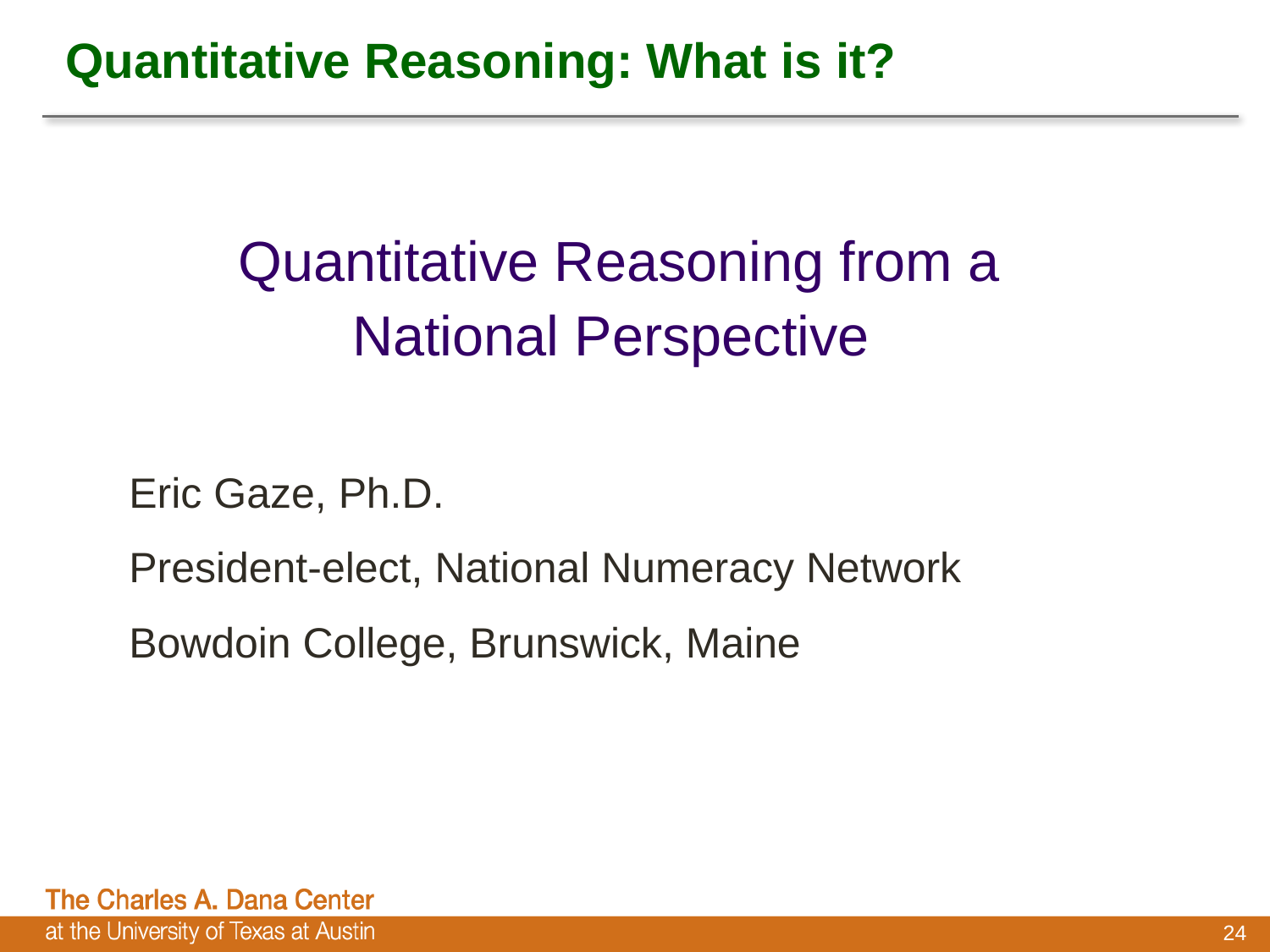

Quantitative Reasoning: What is it?
Quantitative Reasoning from a National Perspective

Eric Gaze, Ph.D.
President-elect, National Numeracy Network
Bowdoin College, Brunswick, Maine
24